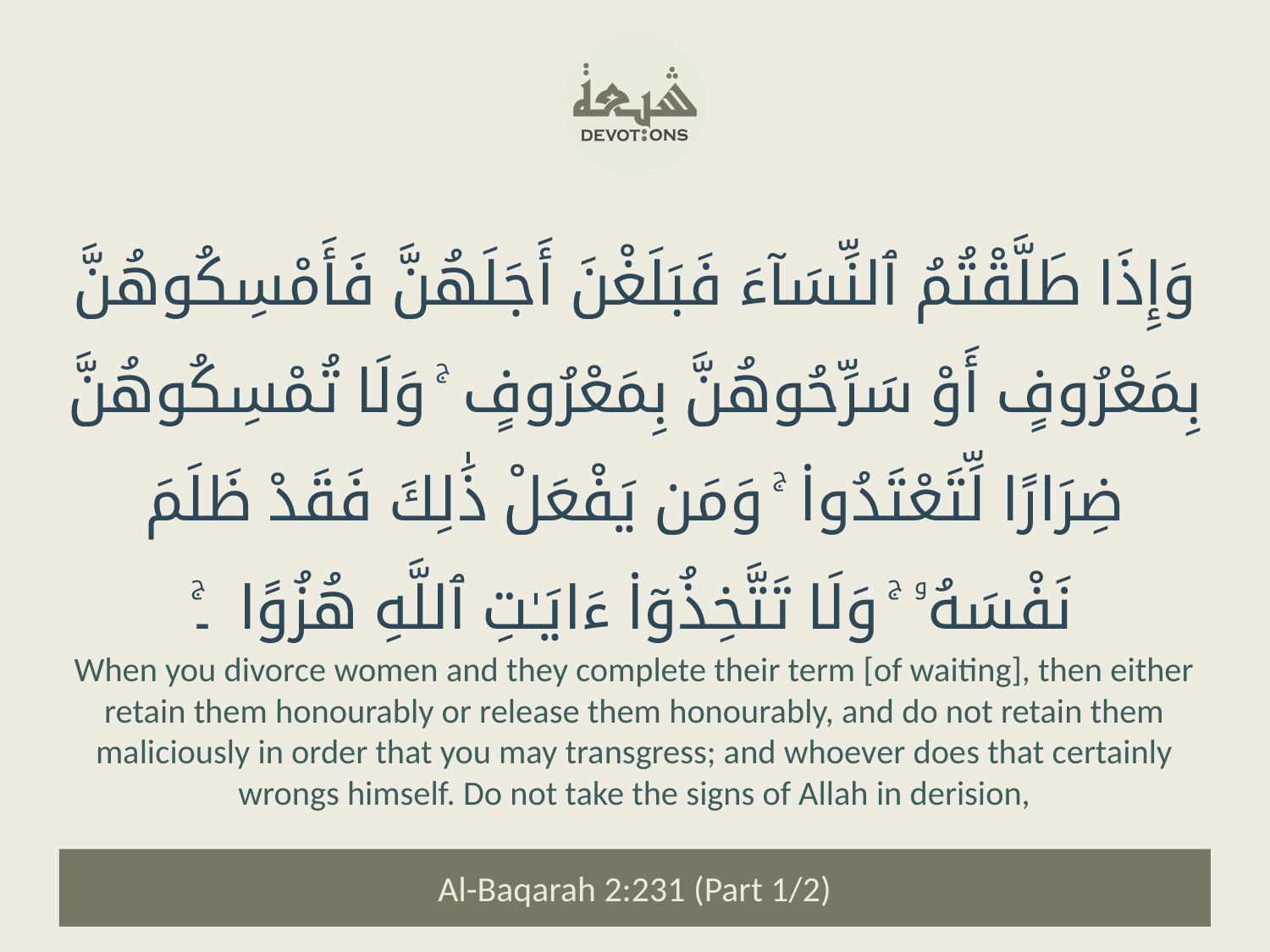

وَإِذَا طَلَّقْتُمُ ٱلنِّسَآءَ فَبَلَغْنَ أَجَلَهُنَّ فَأَمْسِكُوهُنَّ بِمَعْرُوفٍ أَوْ سَرِّحُوهُنَّ بِمَعْرُوفٍ ۚ وَلَا تُمْسِكُوهُنَّ ضِرَارًا لِّتَعْتَدُوا۟ ۚ وَمَن يَفْعَلْ ذَٰلِكَ فَقَدْ ظَلَمَ نَفْسَهُۥ ۚ وَلَا تَتَّخِذُوٓا۟ ءَايَـٰتِ ٱللَّهِ هُزُوًا  ۔ۚ
When you divorce women and they complete their term [of waiting], then either retain them honourably or release them honourably, and do not retain them maliciously in order that you may transgress; and whoever does that certainly wrongs himself. Do not take the signs of Allah in derision,
Al-Baqarah 2:231 (Part 1/2)